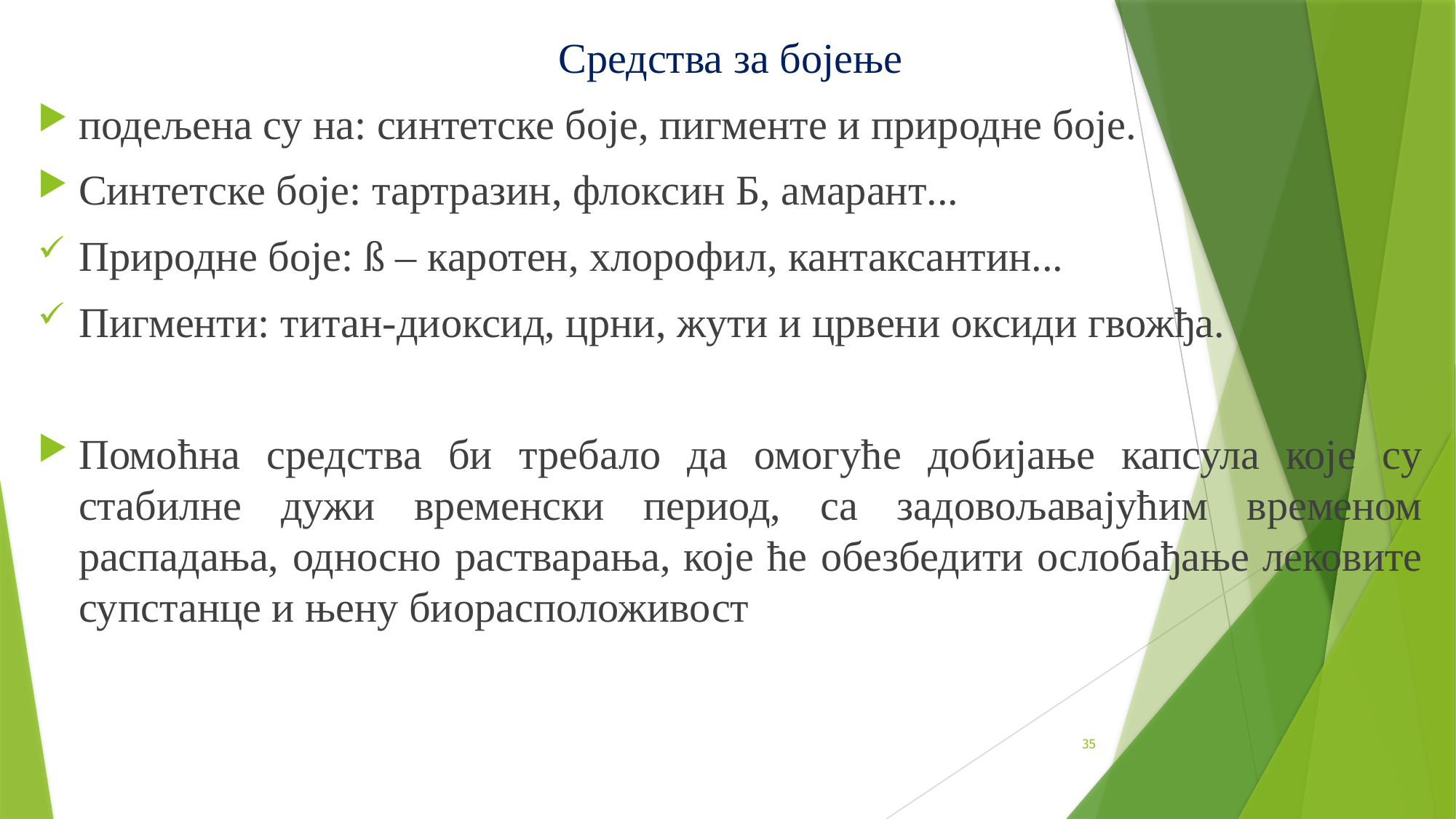

Средства за бојење
подељена су на: синтетске боје, пигменте и природне боје.
Синтетске боје: тартразин, флоксин Б, амарант...
Природне боје: ß – каротен, хлорофил, кантаксантин...
Пигменти: титан-диоксид, црни, жути и црвени оксиди гвожђа.

Помоћна средства би требало да омогуће добијање капсула које су стабилне дужи временски период, са задовољавајућим временом распадања, односно растварања, које ће обезбедити ослобађање лековите супстанце и њену биорасположивост
35